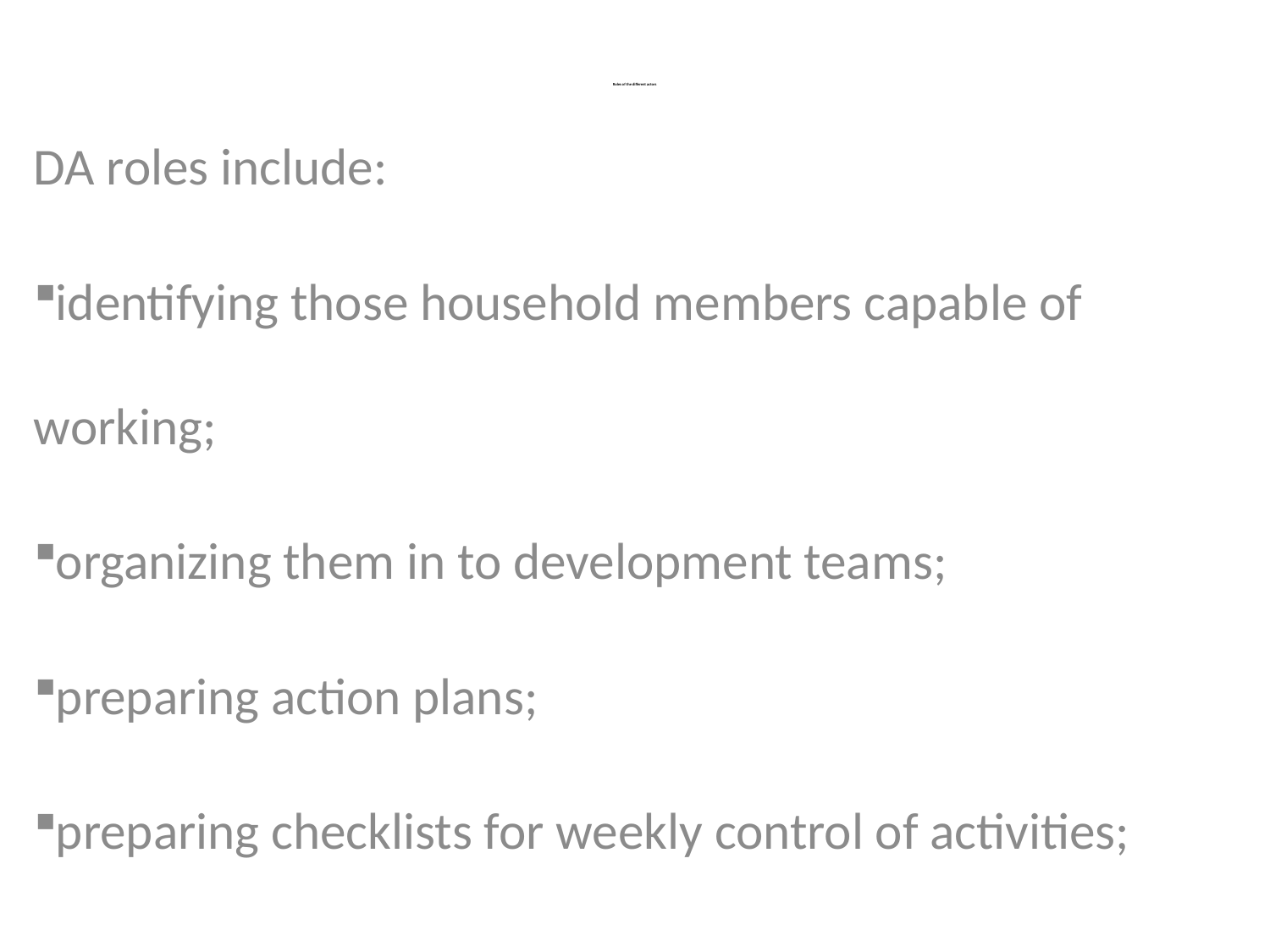

# Roles of the different actors
DA roles include:
identifying those household members capable of working;
organizing them in to development teams;
preparing action plans;
preparing checklists for weekly control of activities;